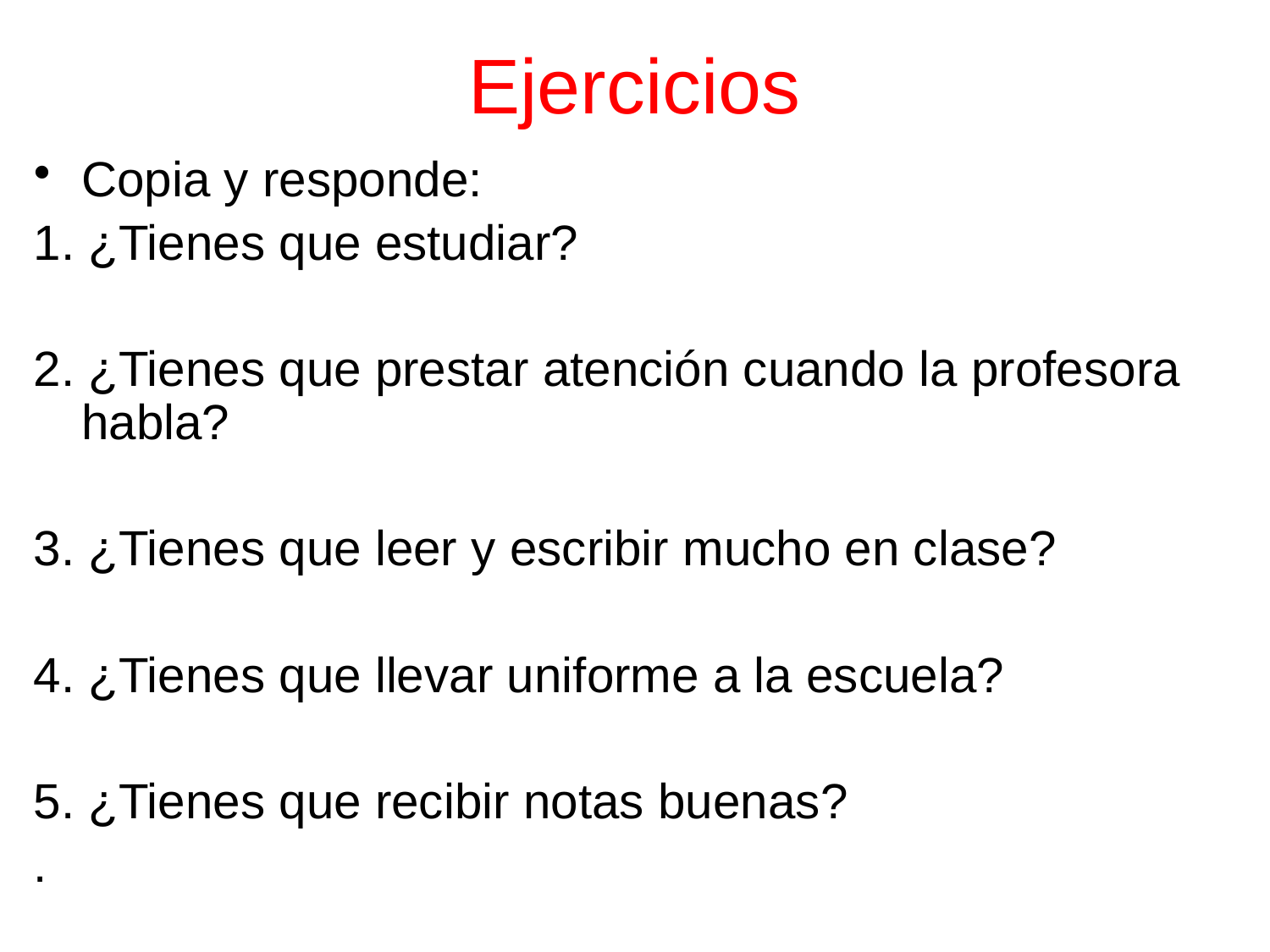

# Ejercicios
Copia y responde:
1. ¿Tienes que estudiar?

2. ¿Tienes que prestar atención cuando la profesora habla?

3. ¿Tienes que leer y escribir mucho en clase?

4. ¿Tienes que llevar uniforme a la escuela?

5. ¿Tienes que recibir notas buenas?
.